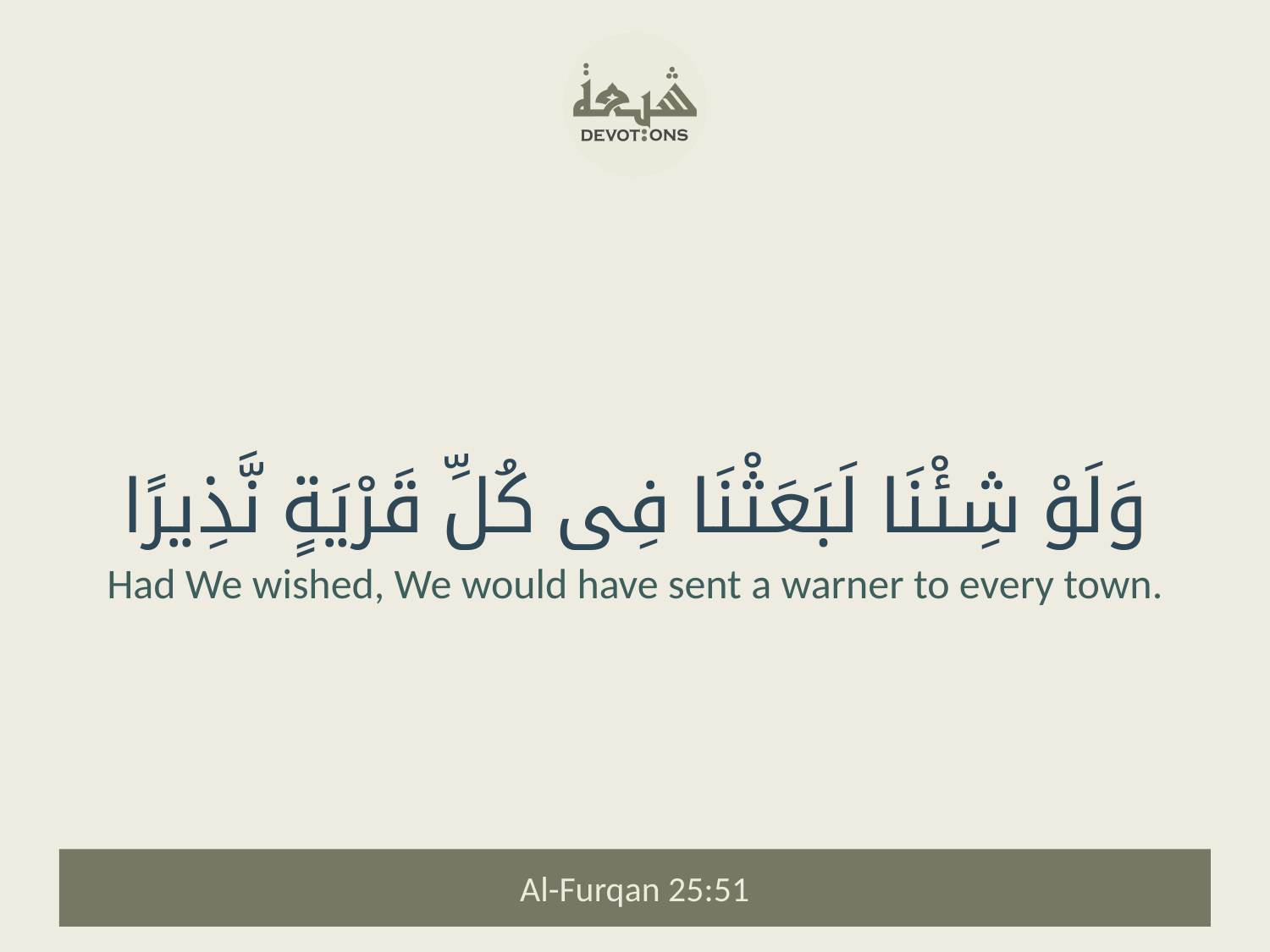

وَلَوْ شِئْنَا لَبَعَثْنَا فِى كُلِّ قَرْيَةٍ نَّذِيرًا
Had We wished, We would have sent a warner to every town.
Al-Furqan 25:51